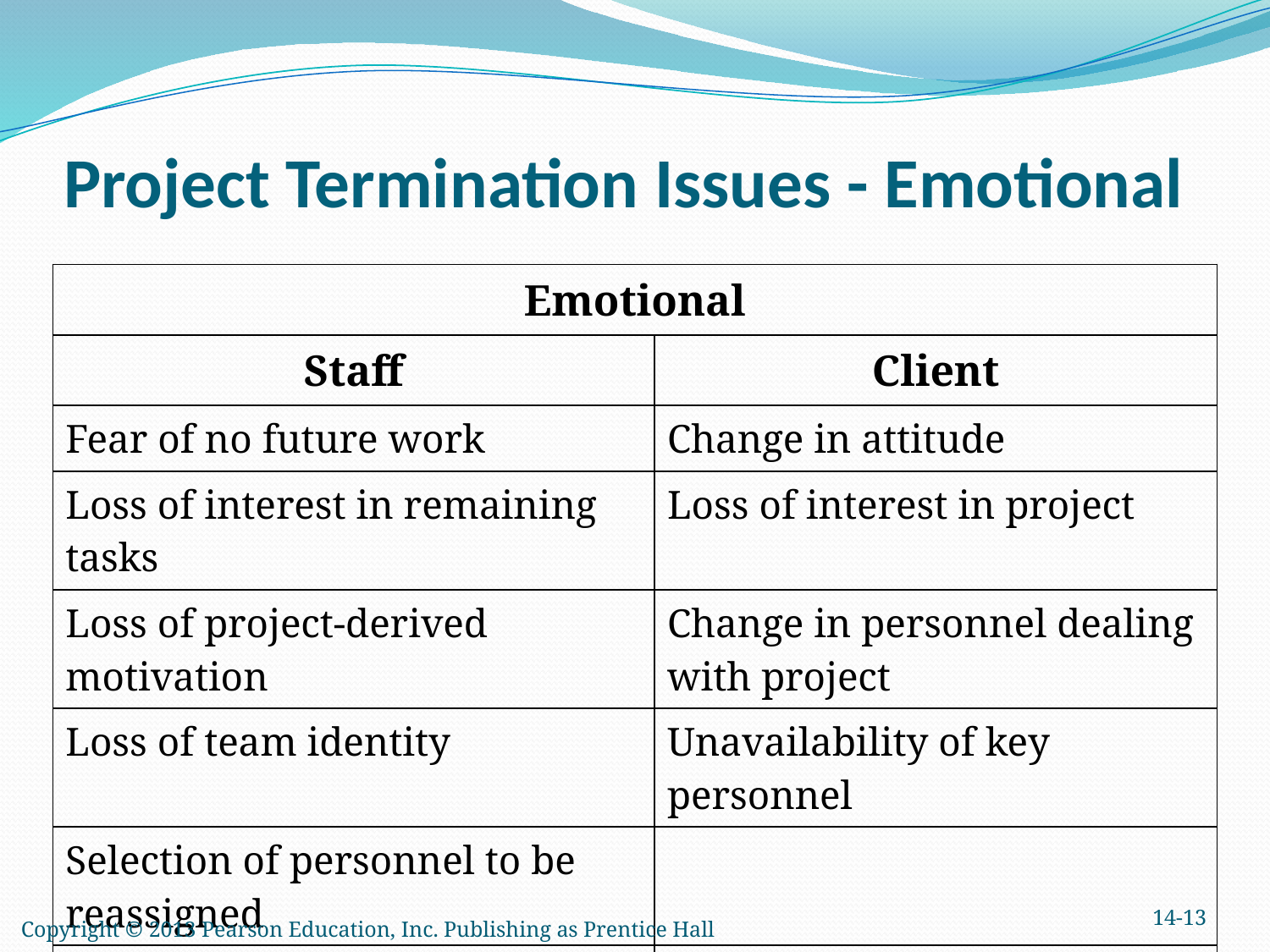

# Project Termination Issues - Emotional
| Emotional |  |
| --- | --- |
| Staff | Client |
| Fear of no future work | Change in attitude |
| Loss of interest in remaining tasks | Loss of interest in project |
| Loss of project-derived motivation | Change in personnel dealing with project |
| Loss of team identity | Unavailability of key personnel |
| Selection of personnel to be reassigned |  |
| Diversion of effort |  |
14-13
Copyright © 2013 Pearson Education, Inc. Publishing as Prentice Hall